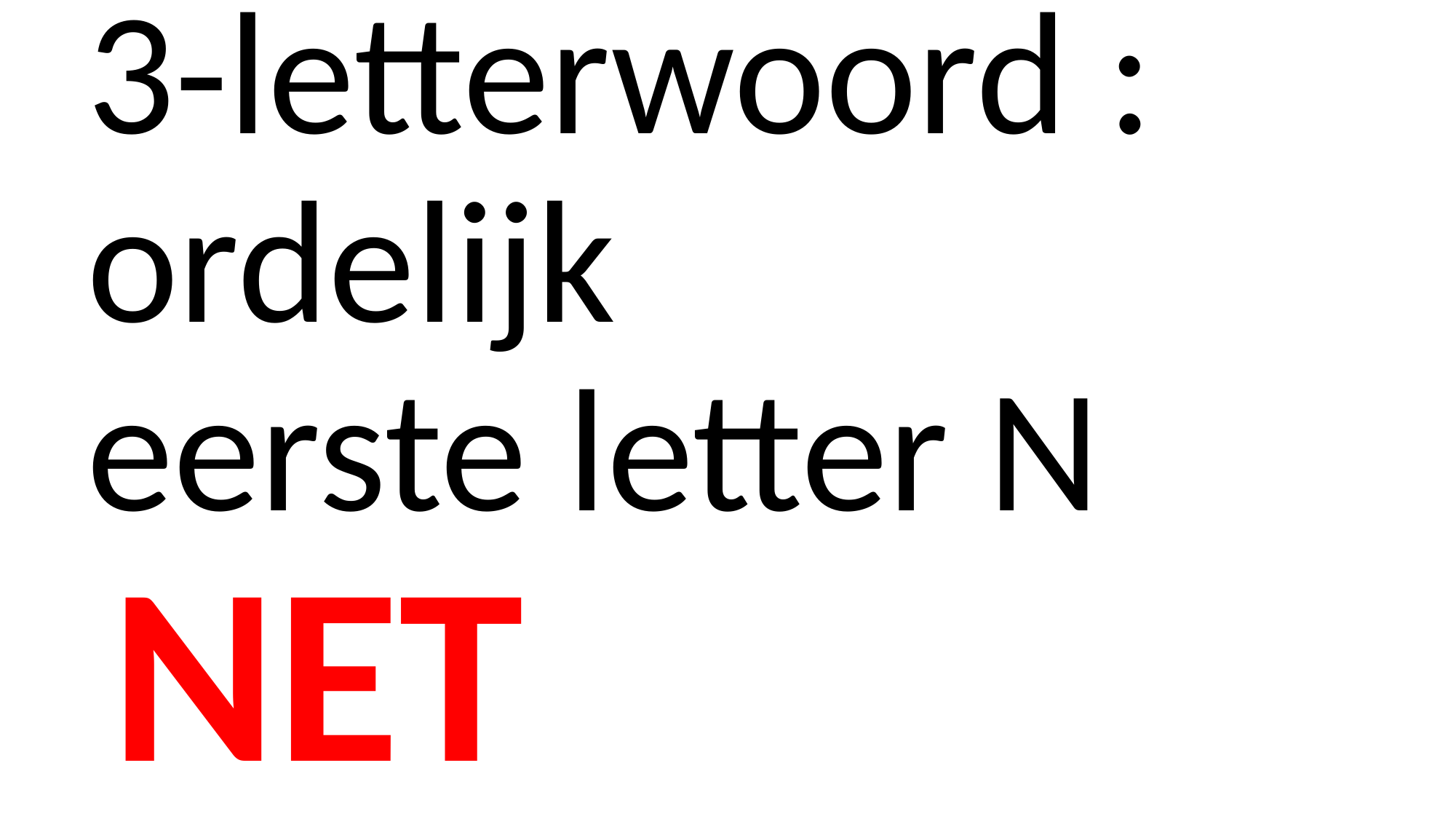

# 3-letterwoord : ordelijk eerste letter N
NET